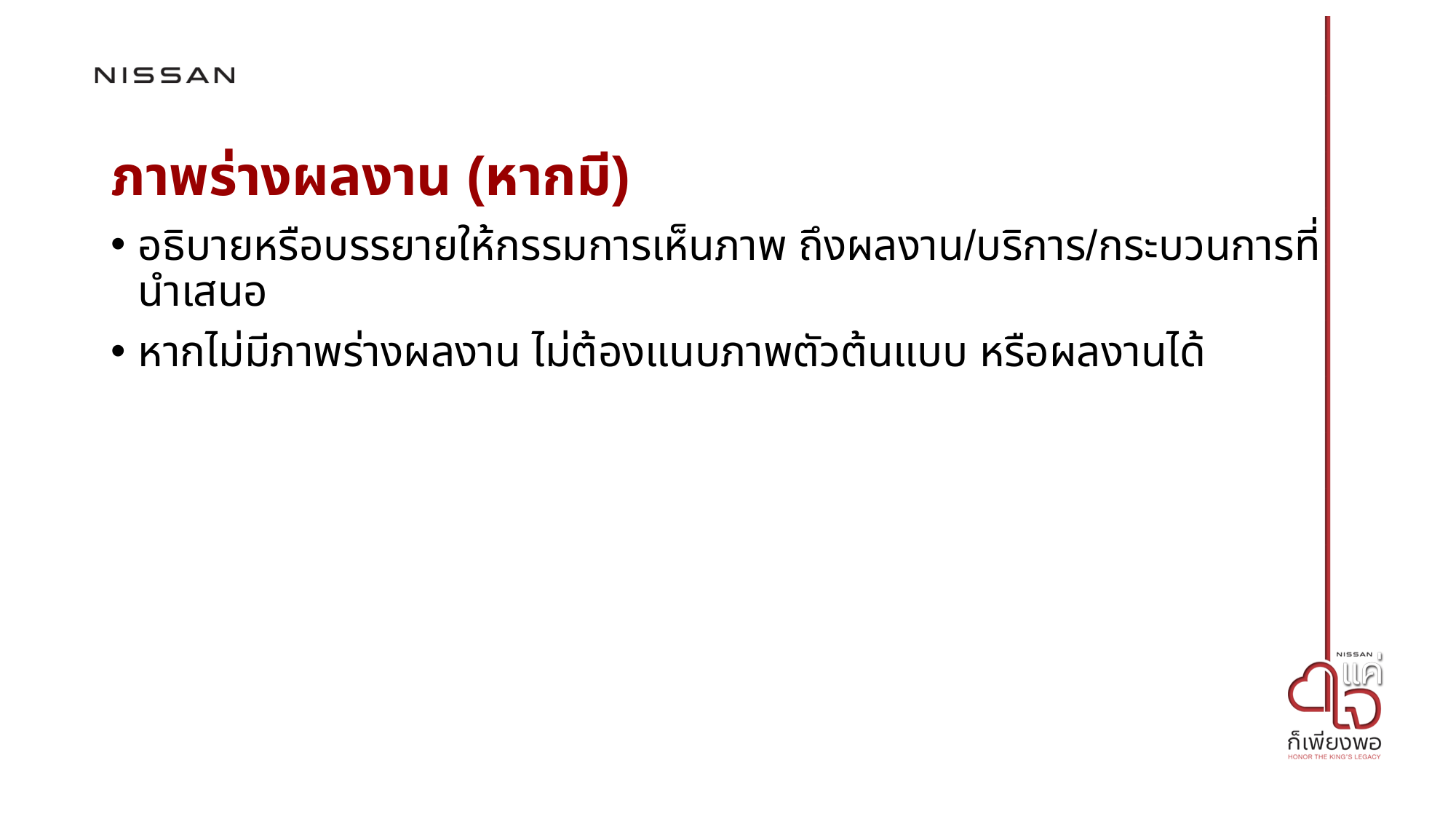

# ภาพร่างผลงาน (หากมี)
อธิบายหรือบรรยายให้กรรมการเห็นภาพ ถึงผลงาน/บริการ/กระบวนการที่นำเสนอ
หากไม่มีภาพร่างผลงาน ไม่ต้องแนบภาพตัวต้นแบบ หรือผลงานได้